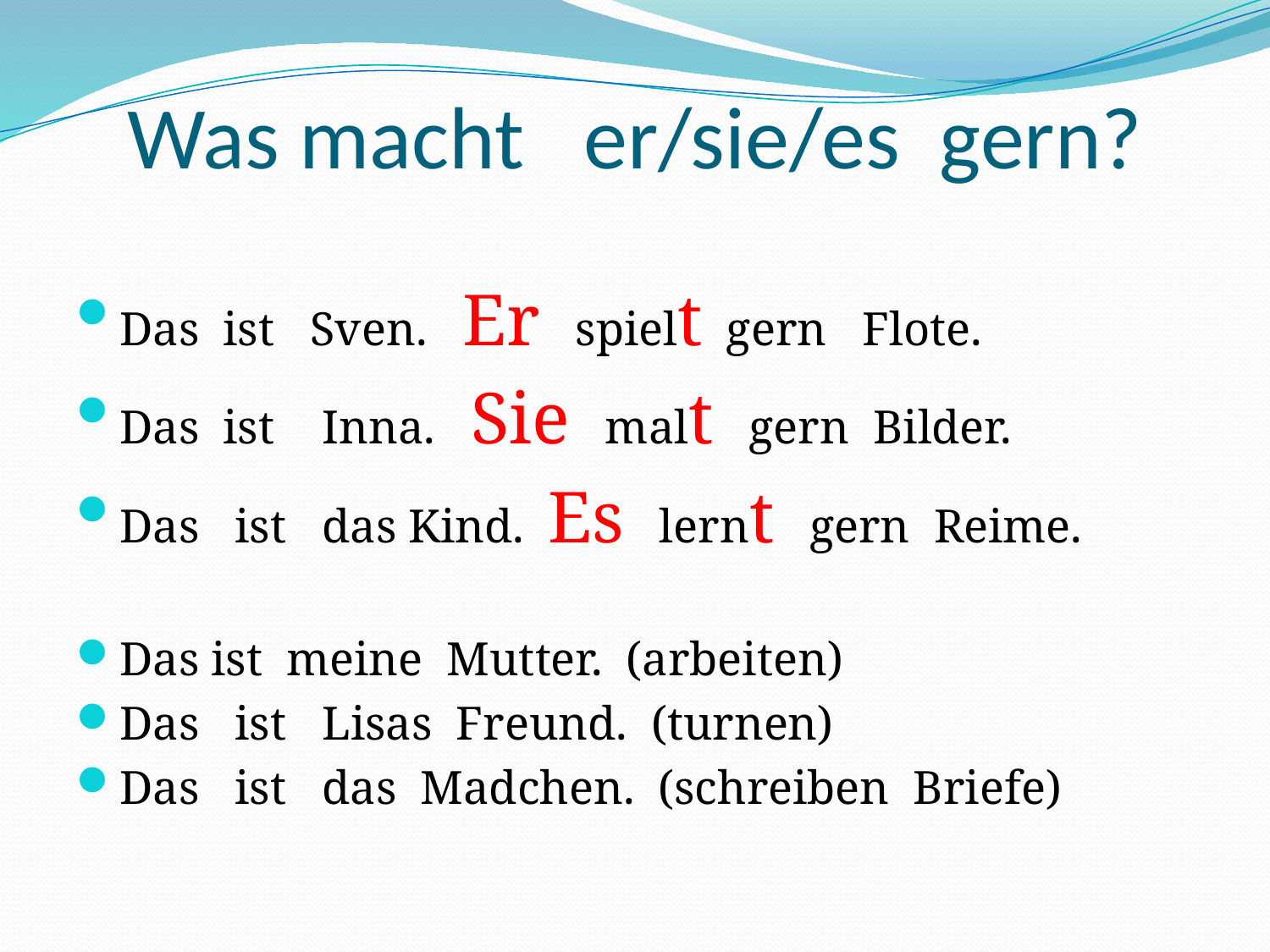

# Was macht   er/sie/es  gern?
Das  ist   Sven.   Er   spielt  gern   Flote.
Das  ist    Inna.   Sie   malt   gern  Bilder.
Das   ist   das Kind.  Es   lernt   gern  Reime.

Das ist  meine  Mutter.  (arbeiten)
Das   ist   Lisas  Freund.  (turnen)
Das   ist   das  Madchen.  (schreiben  Briefe)